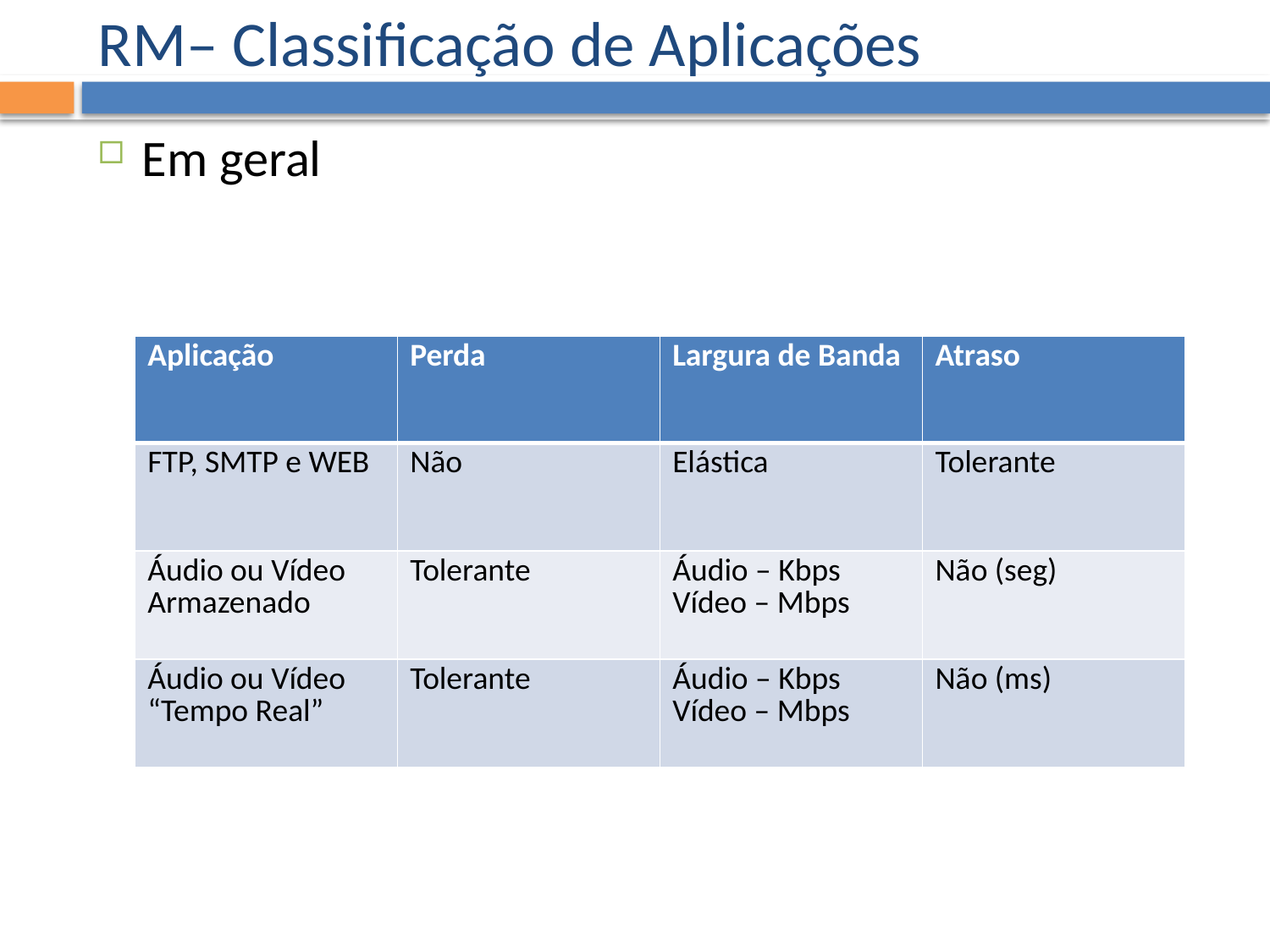

# RM– Classificação de Aplicações
Em geral
| Aplicação | Perda | Largura de Banda | Atraso |
| --- | --- | --- | --- |
| FTP, SMTP e WEB | Não | Elástica | Tolerante |
| Áudio ou Vídeo Armazenado | Tolerante | Áudio – Kbps Vídeo – Mbps | Não (seg) |
| Áudio ou Vídeo “Tempo Real” | Tolerante | Áudio – Kbps Vídeo – Mbps | Não (ms) |